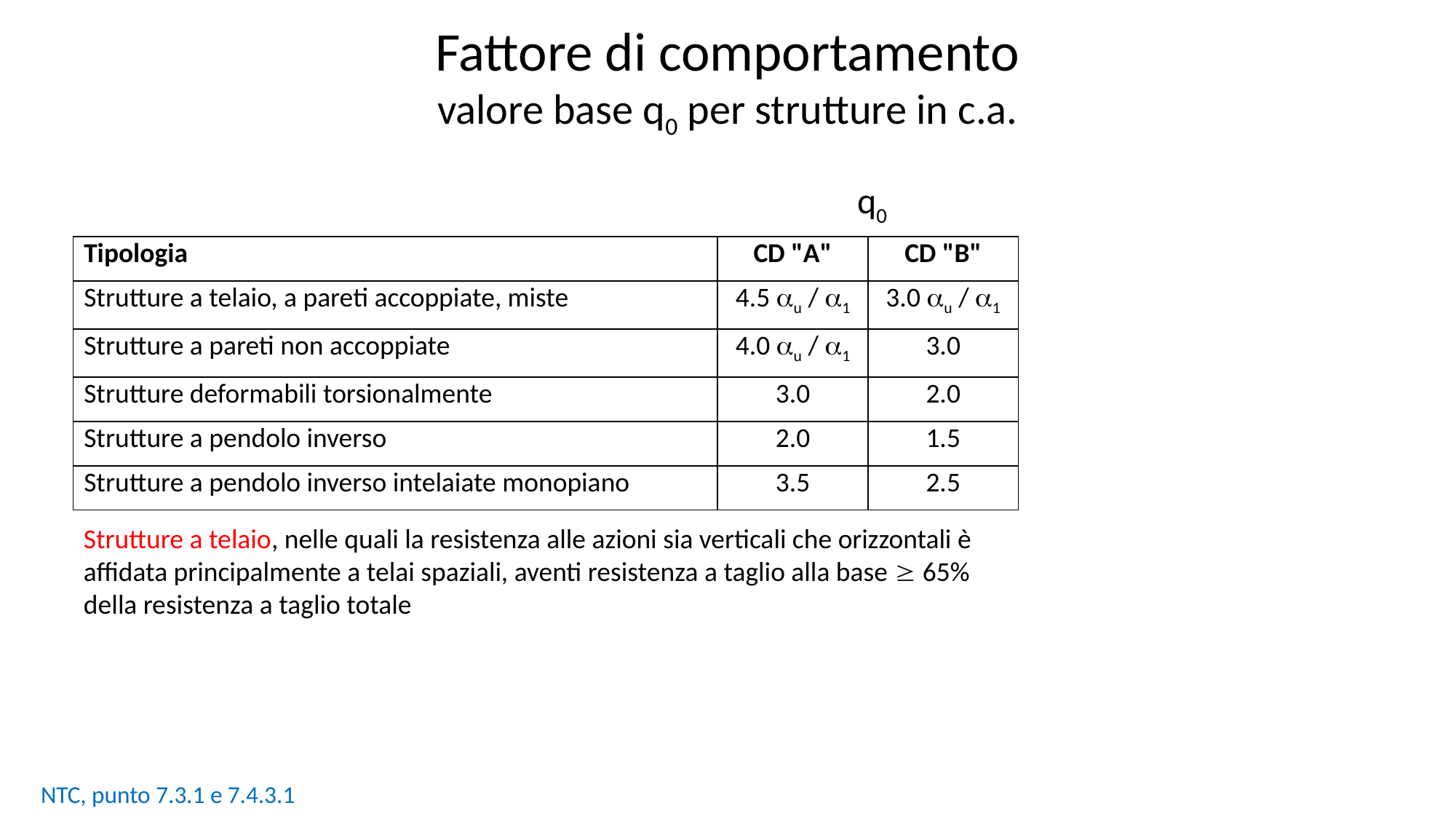

# Fattore di comportamento valore base q0 per strutture in c.a.
q0
| Tipologia | CD "A" | CD "B" |
| --- | --- | --- |
| Strutture a telaio, a pareti accoppiate, miste | 4.5 αu / α1 | 3.0 αu / α1 |
| Strutture a pareti non accoppiate | 4.0 αu / α1 | 3.0 |
| Strutture deformabili torsionalmente | 3.0 | 2.0 |
| Strutture a pendolo inverso | 2.0 | 1.5 |
| Strutture a pendolo inverso intelaiate monopiano | 3.5 | 2.5 |
Strutture a telaio, nelle quali la resistenza alle azioni sia verticali che orizzontali è affidata principalmente a telai spaziali, aventi resistenza a taglio alla base ≥ 65% della resistenza a taglio totale
NTC, punto 7.3.1 e 7.4.3.1